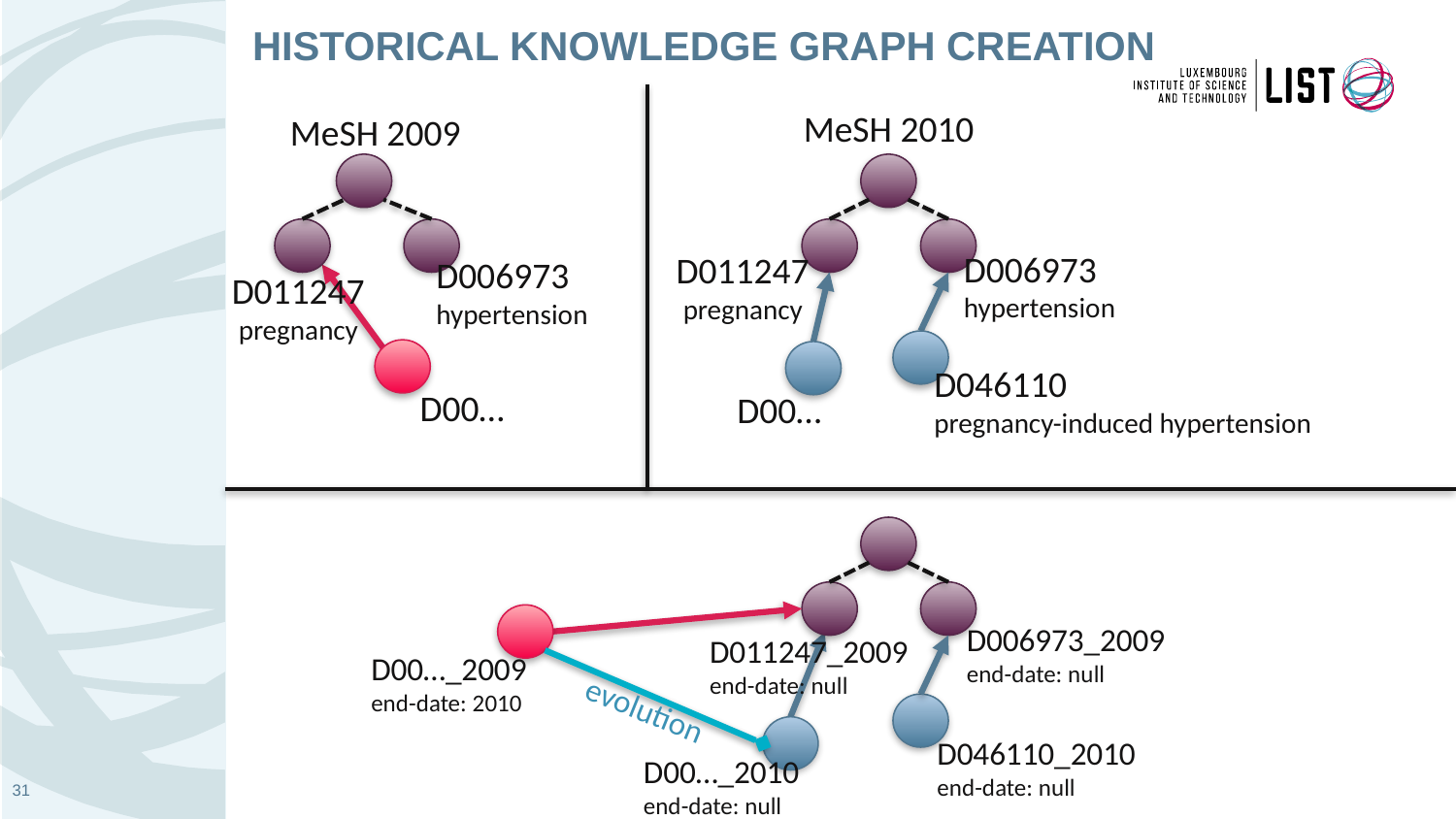

# Historical Knowledge Graph creation
MeSH 2010
MeSH 2009

D006973
hypertension
D011247
pregnancy

D006973
hypertension
D011247
pregnancy

D046110
pregnancy-induced hypertension

D00…
D00…

D006973_2009
end-date: null
D011247_2009
end-date: null

D046110_2010
end-date: null

D00…_2009
end-date: 2010
evolution

D00…_2010
end-date: null
31